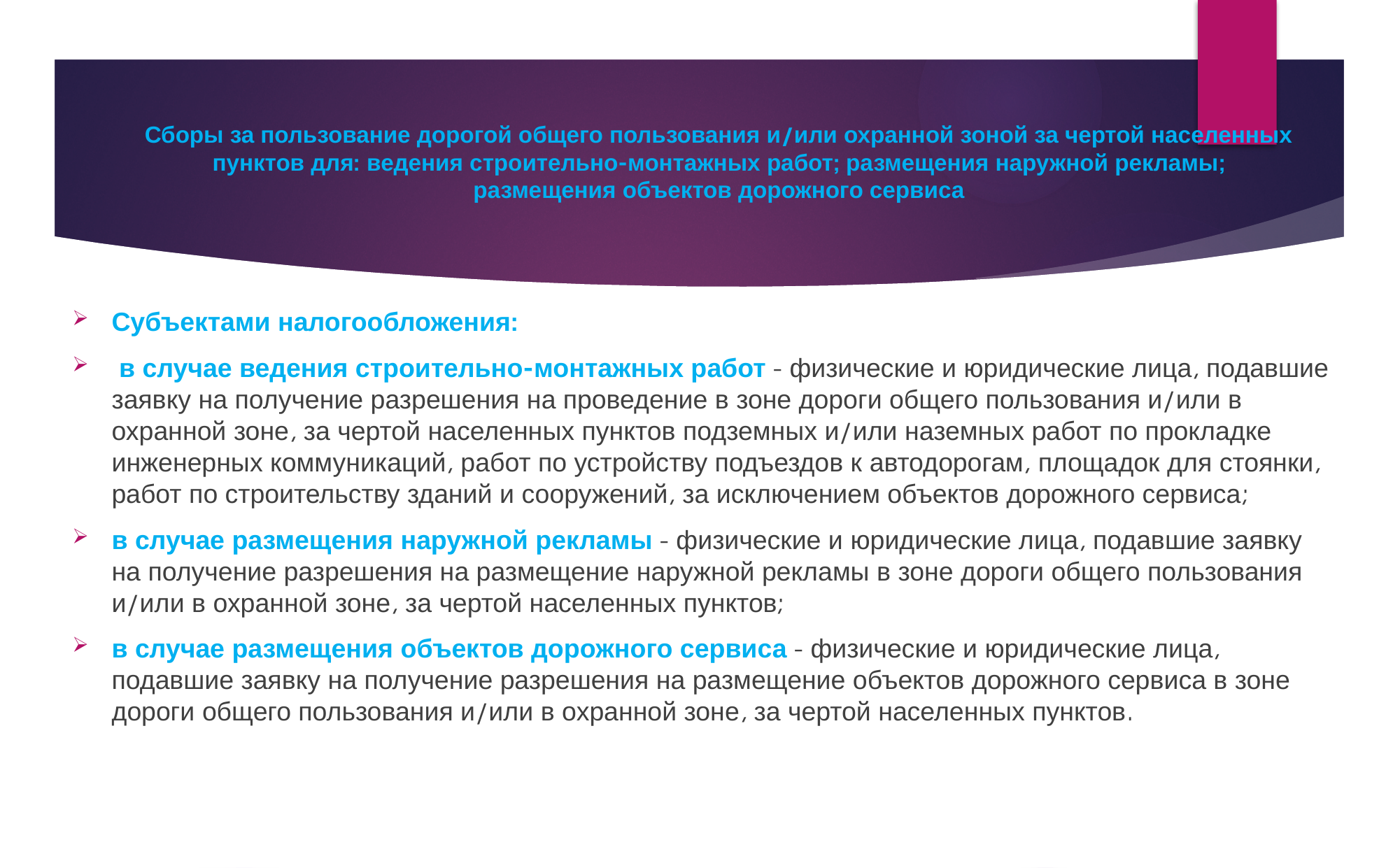

# Сборы за пользование дорогой общего пользования и/или охранной зоной за чертой населенных пунктов для: ведения строительно-монтажных работ; размещения наружной рекламы; размещения объектов дорожного сервиса
Субъектами налогообложения:
 в случае ведения строительно-монтажных работ - физические и юридические лица, подавшие заявку на получение разрешения на проведение в зоне дороги общего пользования и/или в охранной зоне, за чертой населенных пунктов подземных и/или наземных работ по прокладке инженерных коммуникаций, работ по устройству подъездов к автодорогам, площадок для стоянки, работ по строительству зданий и сооружений, за исключением объектов дорожного сервиса;
в случае размещения наружной рекламы - физические и юридические лица, подавшие заявку на получение разрешения на размещение наружной рекламы в зоне дороги общего пользования и/или в охранной зоне, за чертой населенных пунктов;
в случае размещения объектов дорожного сервиса - физические и юридические лица, подавшие заявку на получение разрешения на размещение объектов дорожного сервиса в зоне дороги общего пользования и/или в охранной зоне, за чертой населенных пунктов.